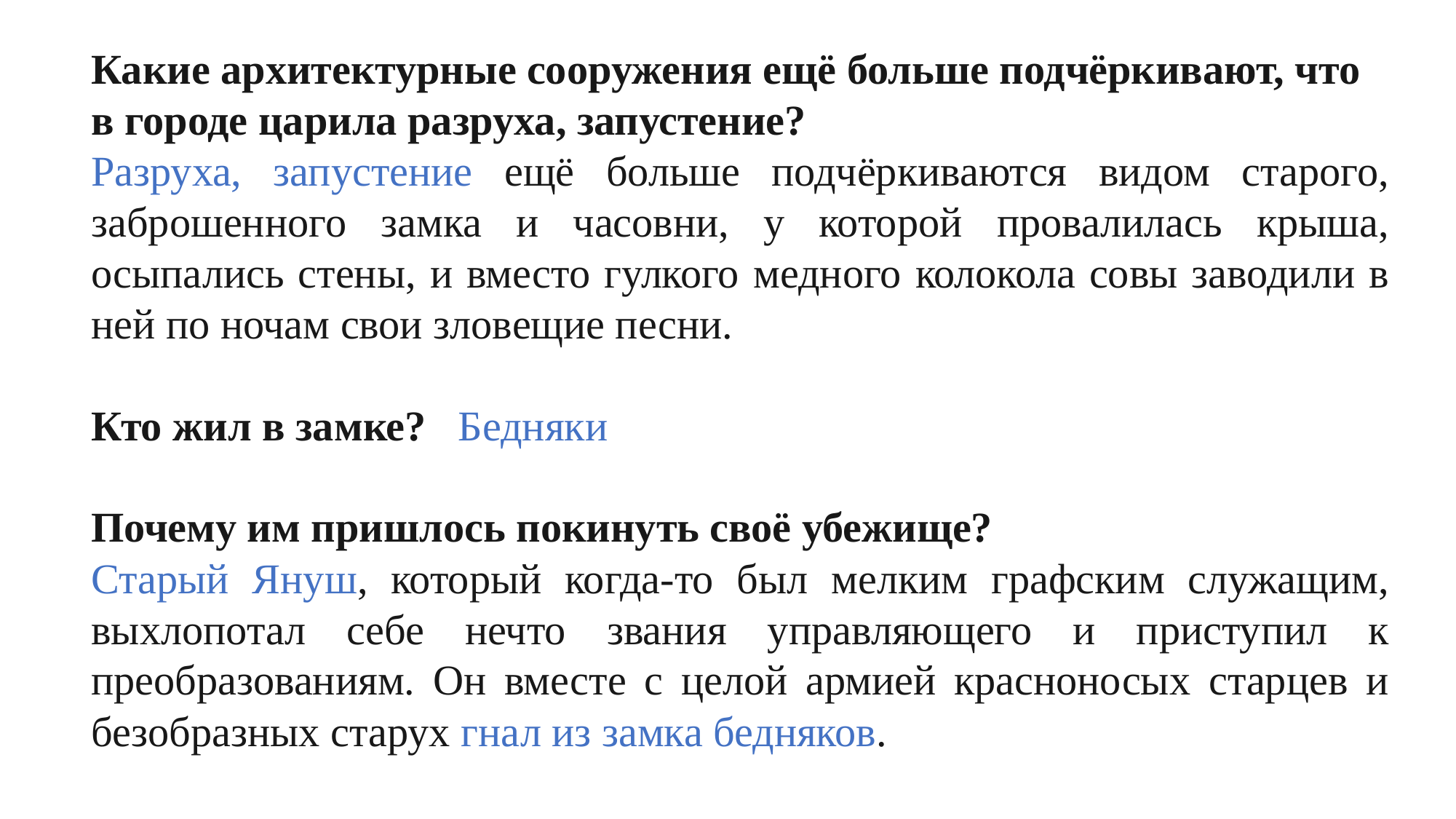

Какие архитектурные сооружения ещё больше подчёркивают, что в городе царила разруха, запустение?
Разруха, запустение ещё больше подчёркиваются видом старого, заброшенного замка и часовни, у которой провалилась крыша, осыпались стены, и вместо гулкого медного колокола совы заводили в ней по ночам свои зловещие песни.

Кто жил в замке?   Бедняки

Почему им пришлось покинуть своё убежище?
Старый Януш, который когда-то был мелким графским служащим, выхлопотал себе нечто звания управляющего и приступил к преобразованиям. Он вместе с целой армией красноносых старцев и безобразных старух гнал из замка бедняков.